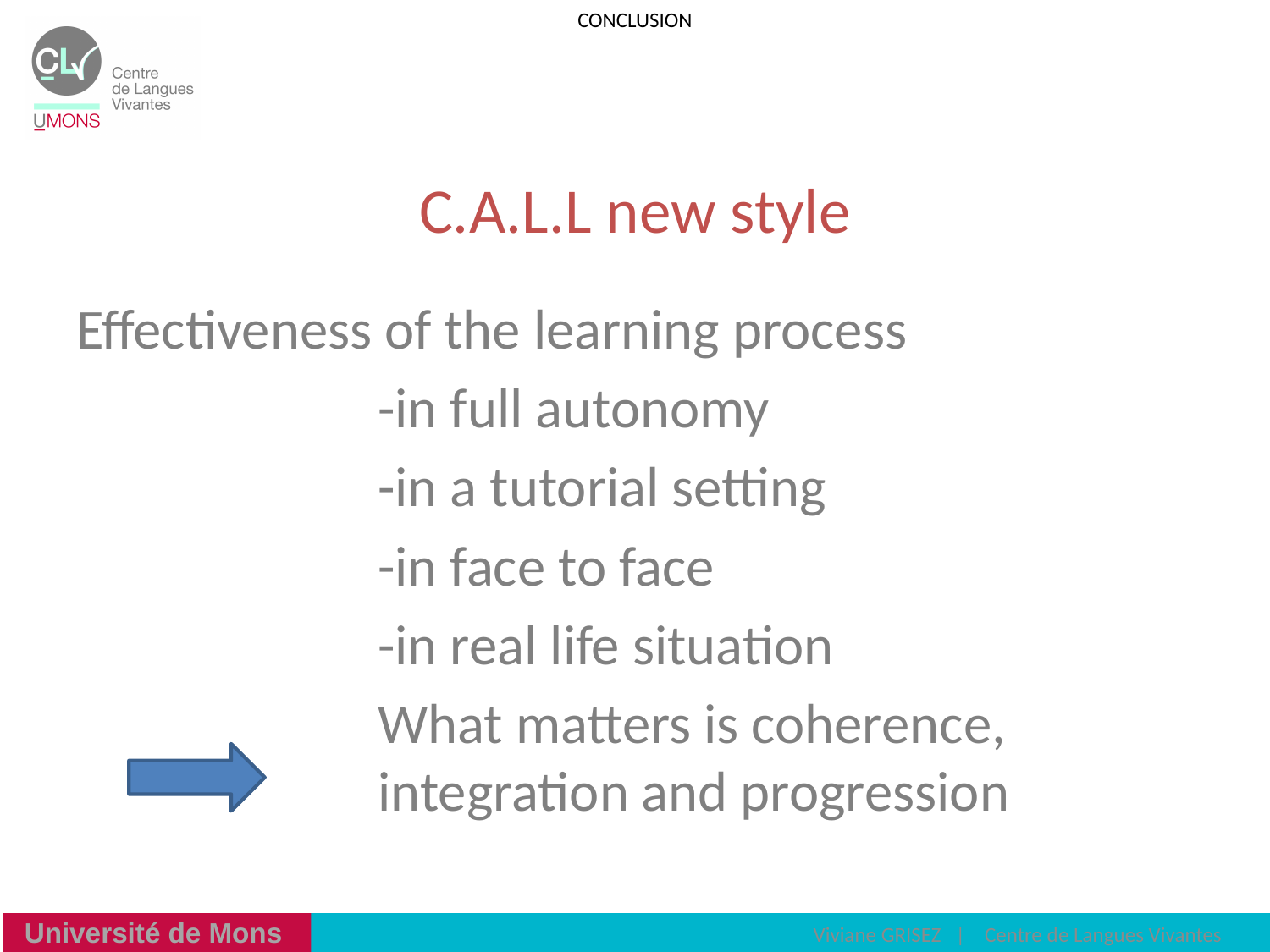

Conclusion
# C.A.L.L new style
Effectiveness of the learning process
			-in full autonomy
			-in a tutorial setting
			-in face to face
			-in real life situation
			What matters is coherence,     			integration and progression

 Viviane GRISEZ   |    Centre de Langues Vivantes